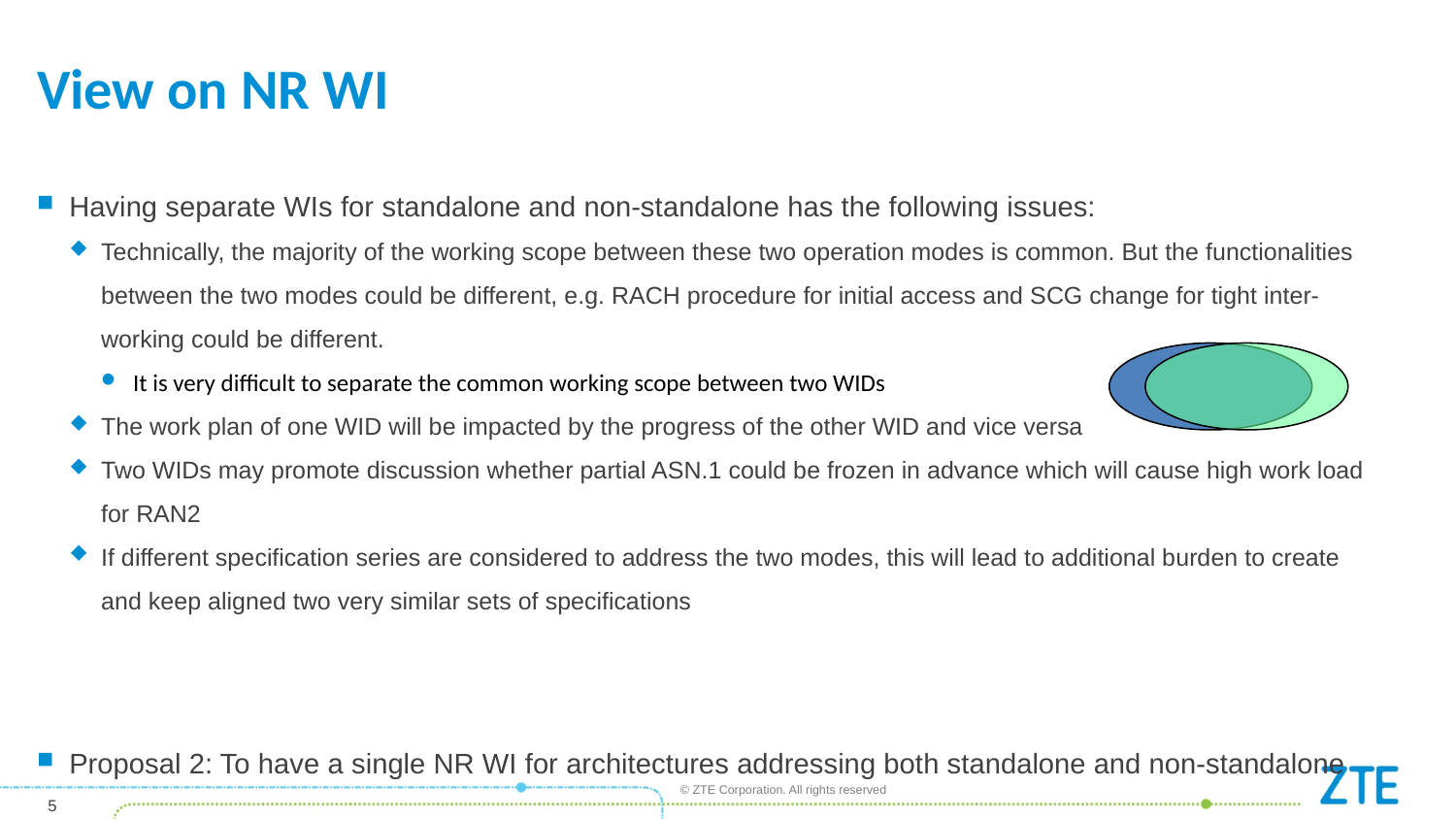

# View on NR WI
Having separate WIs for standalone and non-standalone has the following issues:
Technically, the majority of the working scope between these two operation modes is common. But the functionalities between the two modes could be different, e.g. RACH procedure for initial access and SCG change for tight inter-working could be different.
It is very difficult to separate the common working scope between two WIDs
The work plan of one WID will be impacted by the progress of the other WID and vice versa
Two WIDs may promote discussion whether partial ASN.1 could be frozen in advance which will cause high work load for RAN2
If different specification series are considered to address the two modes, this will lead to additional burden to create and keep aligned two very similar sets of specifications

Proposal 2: To have a single NR WI for architectures addressing both standalone and non-standalone